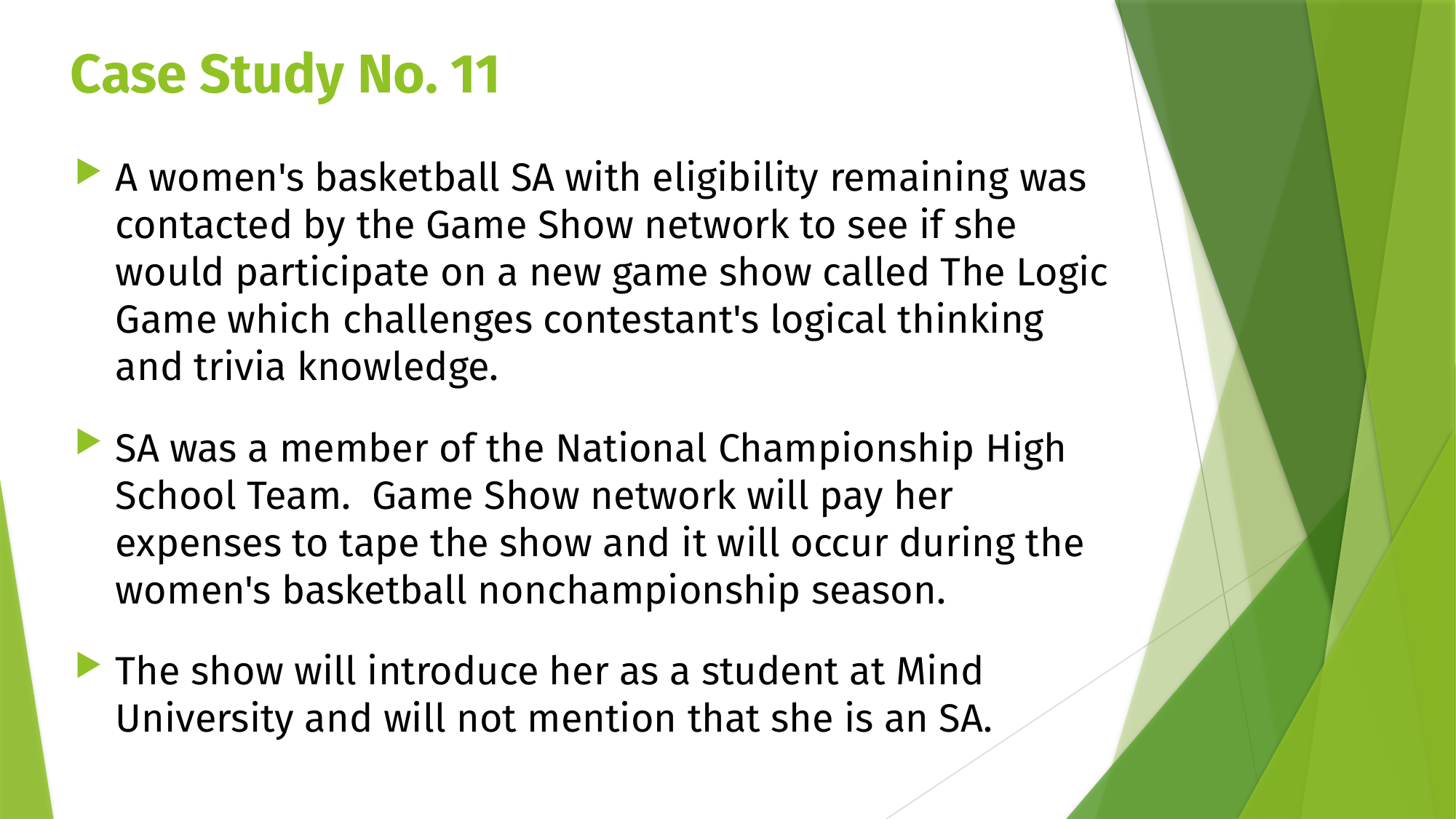

# Case Study No. 11
A women's basketball SA with eligibility remaining was contacted by the Game Show network to see if she would participate on a new game show called The Logic Game which challenges contestant's logical thinking and trivia knowledge.

SA was a member of the National Championship High School Team.  Game Show network will pay her expenses to tape the show and it will occur during the women's basketball nonchampionship season.

The show will introduce her as a student at Mind University and will not mention that she is an SA.